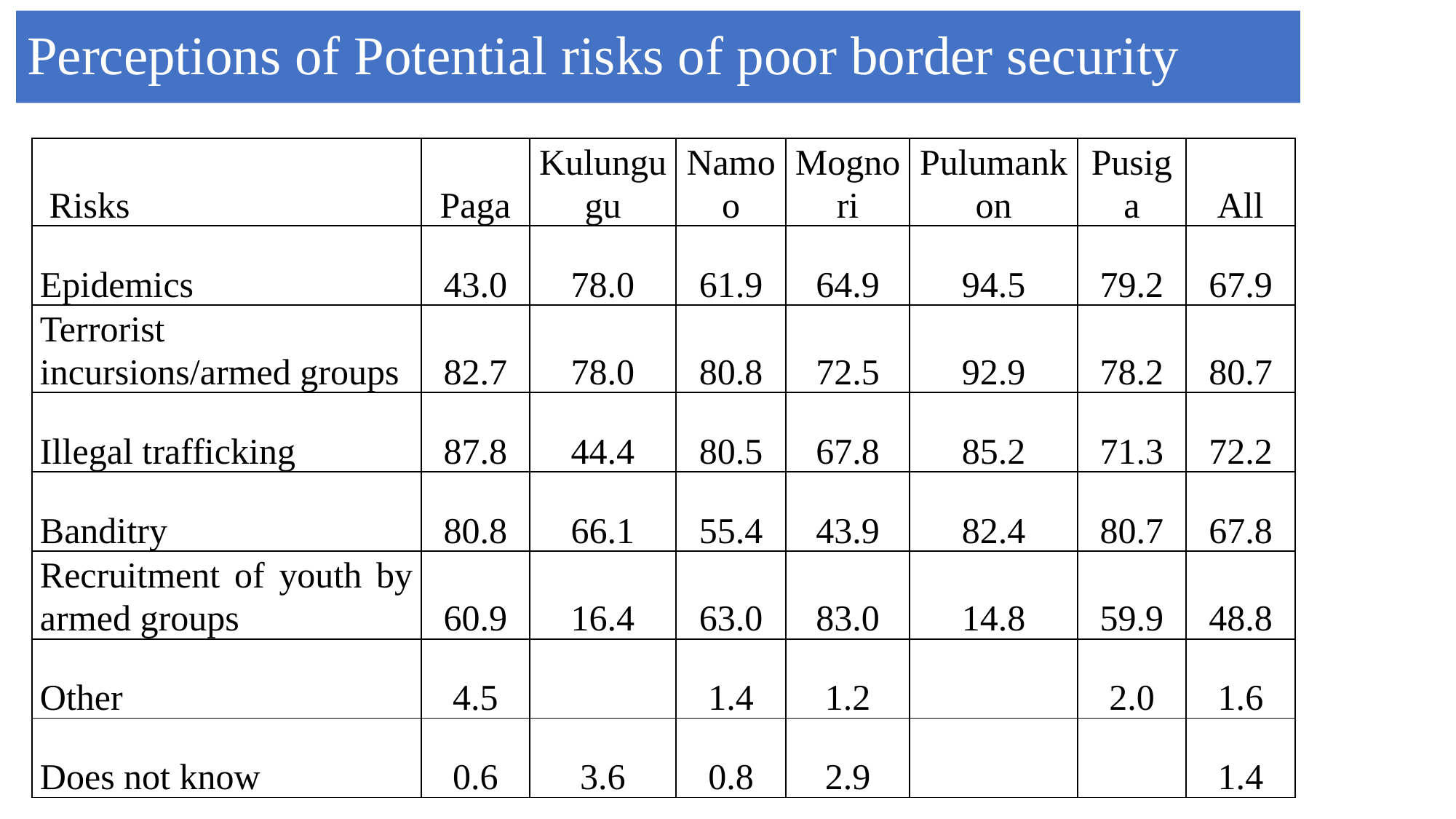

# Perceptions of Potential risks of poor border security
| Risks | Paga | Kulungugu | Namoo | Mognori | Pulumankon | Pusiga | All |
| --- | --- | --- | --- | --- | --- | --- | --- |
| Epidemics | 43.0 | 78.0 | 61.9 | 64.9 | 94.5 | 79.2 | 67.9 |
| Terrorist incursions/armed groups | 82.7 | 78.0 | 80.8 | 72.5 | 92.9 | 78.2 | 80.7 |
| Illegal trafficking | 87.8 | 44.4 | 80.5 | 67.8 | 85.2 | 71.3 | 72.2 |
| Banditry | 80.8 | 66.1 | 55.4 | 43.9 | 82.4 | 80.7 | 67.8 |
| Recruitment of youth by armed groups | 60.9 | 16.4 | 63.0 | 83.0 | 14.8 | 59.9 | 48.8 |
| Other | 4.5 |  | 1.4 | 1.2 |  | 2.0 | 1.6 |
| Does not know | 0.6 | 3.6 | 0.8 | 2.9 |  |  | 1.4 |